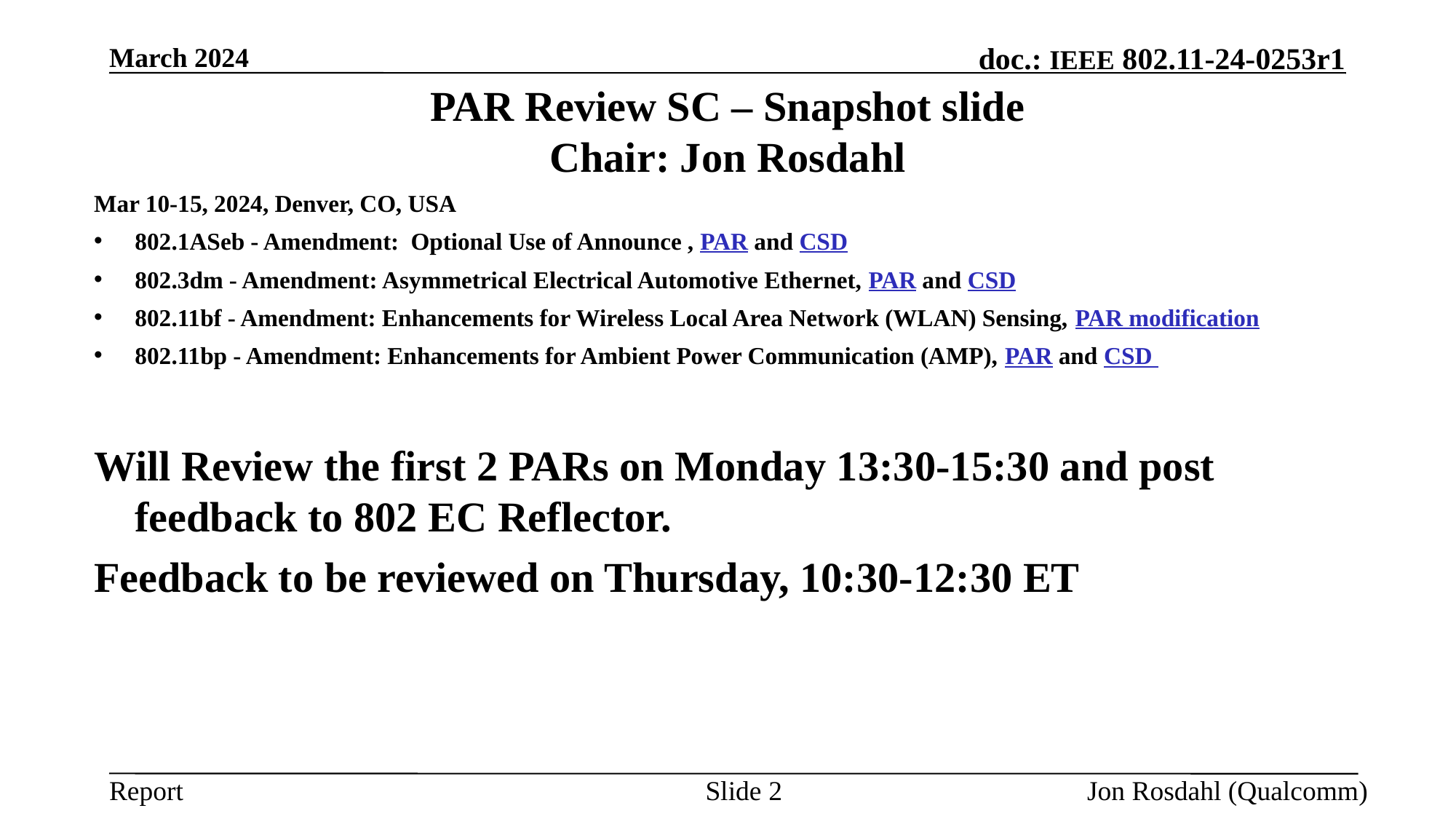

March 2024
# PAR Review SC – Snapshot slide Chair: Jon Rosdahl
Mar 10-15, 2024, Denver, CO, USA
802.1ASeb - Amendment:  Optional Use of Announce , PAR and CSD
802.3dm - Amendment: Asymmetrical Electrical Automotive Ethernet, PAR and CSD
802.11bf - Amendment: Enhancements for Wireless Local Area Network (WLAN) Sensing, PAR modification
802.11bp - Amendment: Enhancements for Ambient Power Communication (AMP), PAR and CSD

Will Review the first 2 PARs on Monday 13:30-15:30 and post feedback to 802 EC Reflector.
Feedback to be reviewed on Thursday, 10:30-12:30 ET
Slide 2
Jon Rosdahl (Qualcomm)